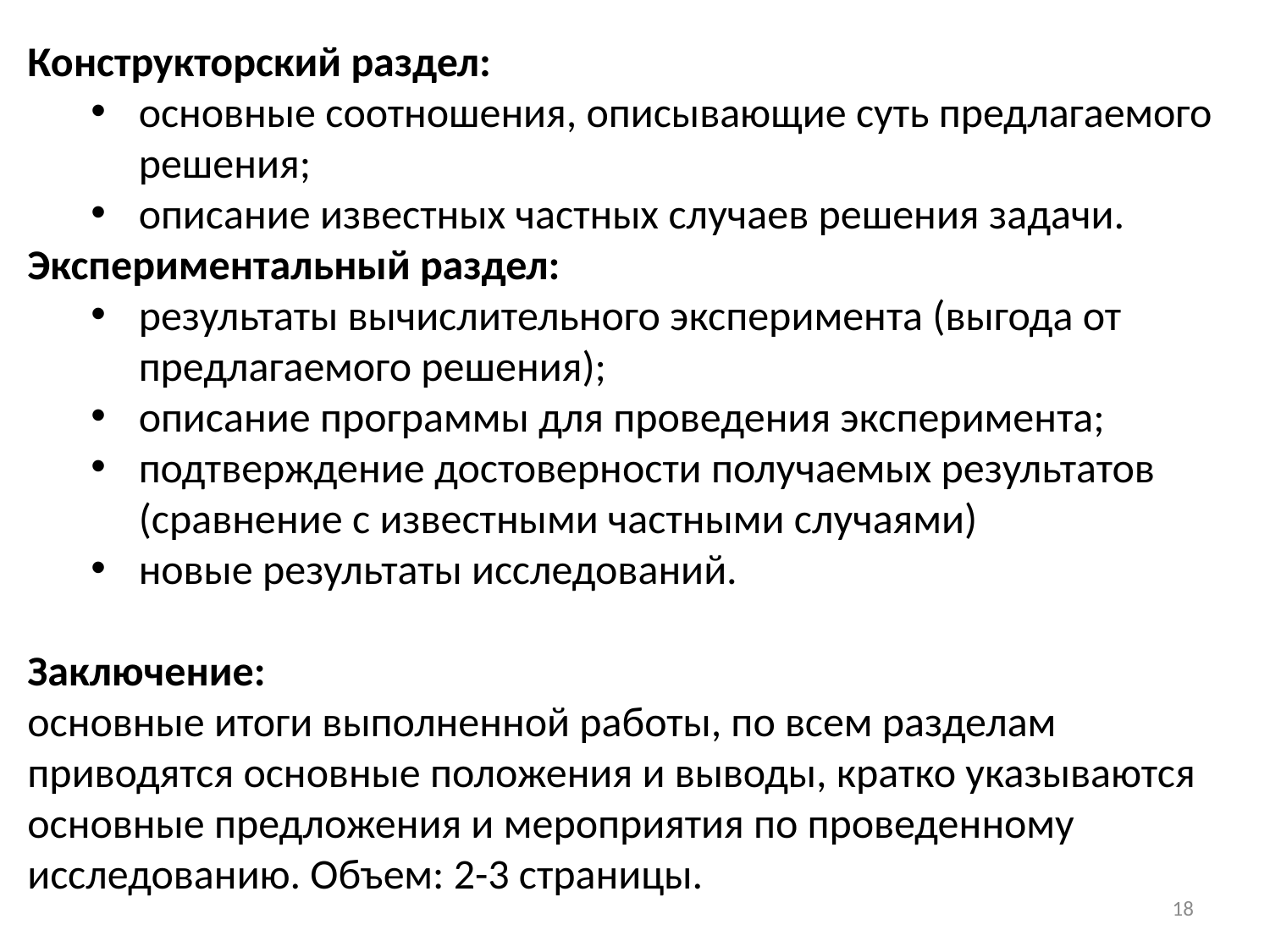

Конструкторский раздел:
основные соотношения, описывающие суть предлагаемого решения;
описание известных частных случаев решения задачи.
Экспериментальный раздел:
результаты вычислительного эксперимента (выгода от предлагаемого решения);
описание программы для проведения эксперимента;
подтверждение достоверности получаемых результатов (сравнение с известными частными случаями)
новые результаты исследований.

Заключение:
основные итоги выполненной работы, по всем разделам приводятся основные положения и выводы, кратко указываются основные предложения и мероприятия по проведенному исследованию. Объем: 2-3 страницы.
18